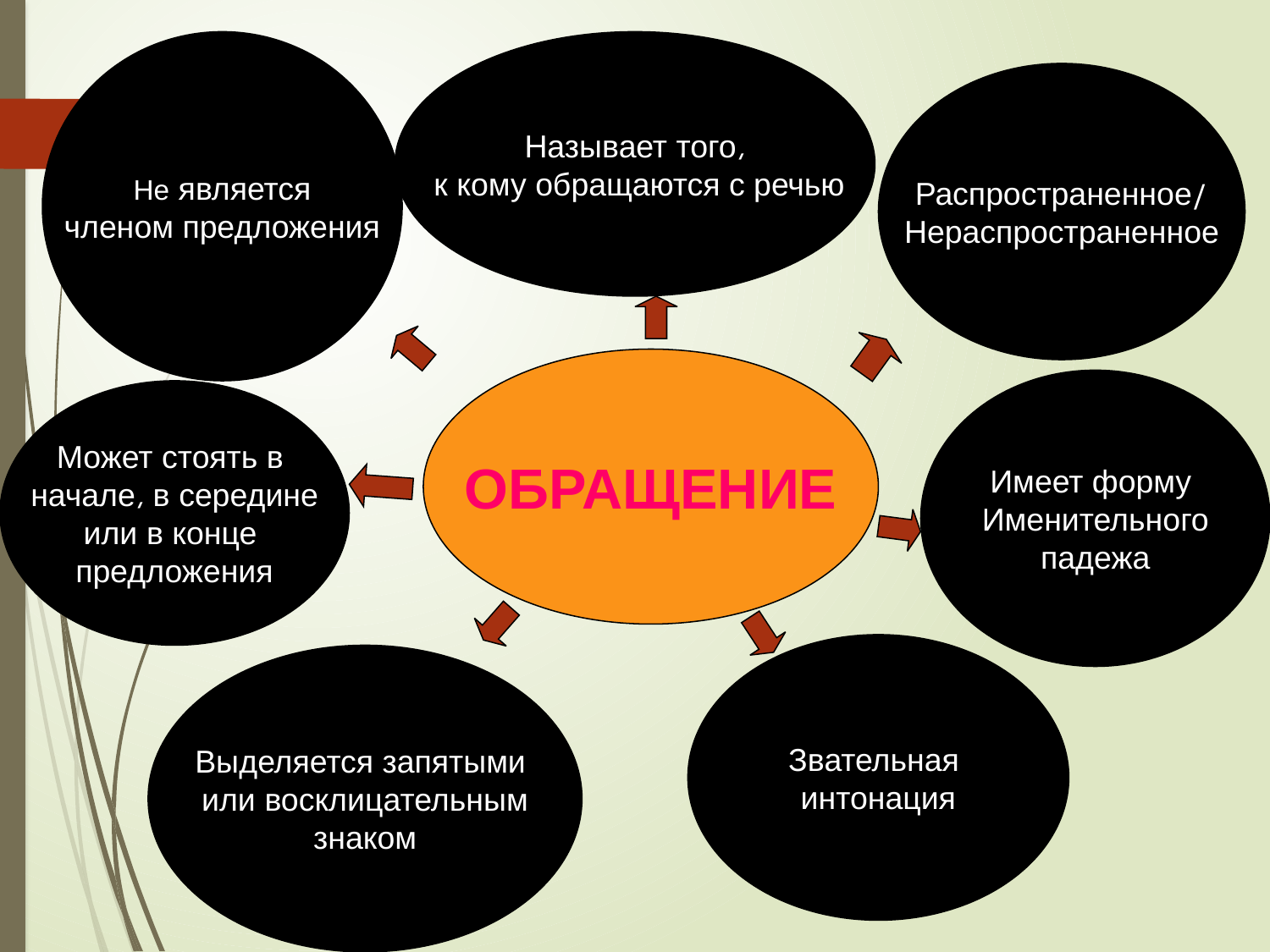

Не является
членом предложения
Называет того,
 к кому обращаются с речью
Распространенное/
Нераспространенное

ОБРАЩЕНИЕ
Имеет форму
Именительного
падежа
Может стоять в
начале, в середине
или в конце
предложения

Звательная
интонация
Выделяется запятыми
или восклицательным
знаком